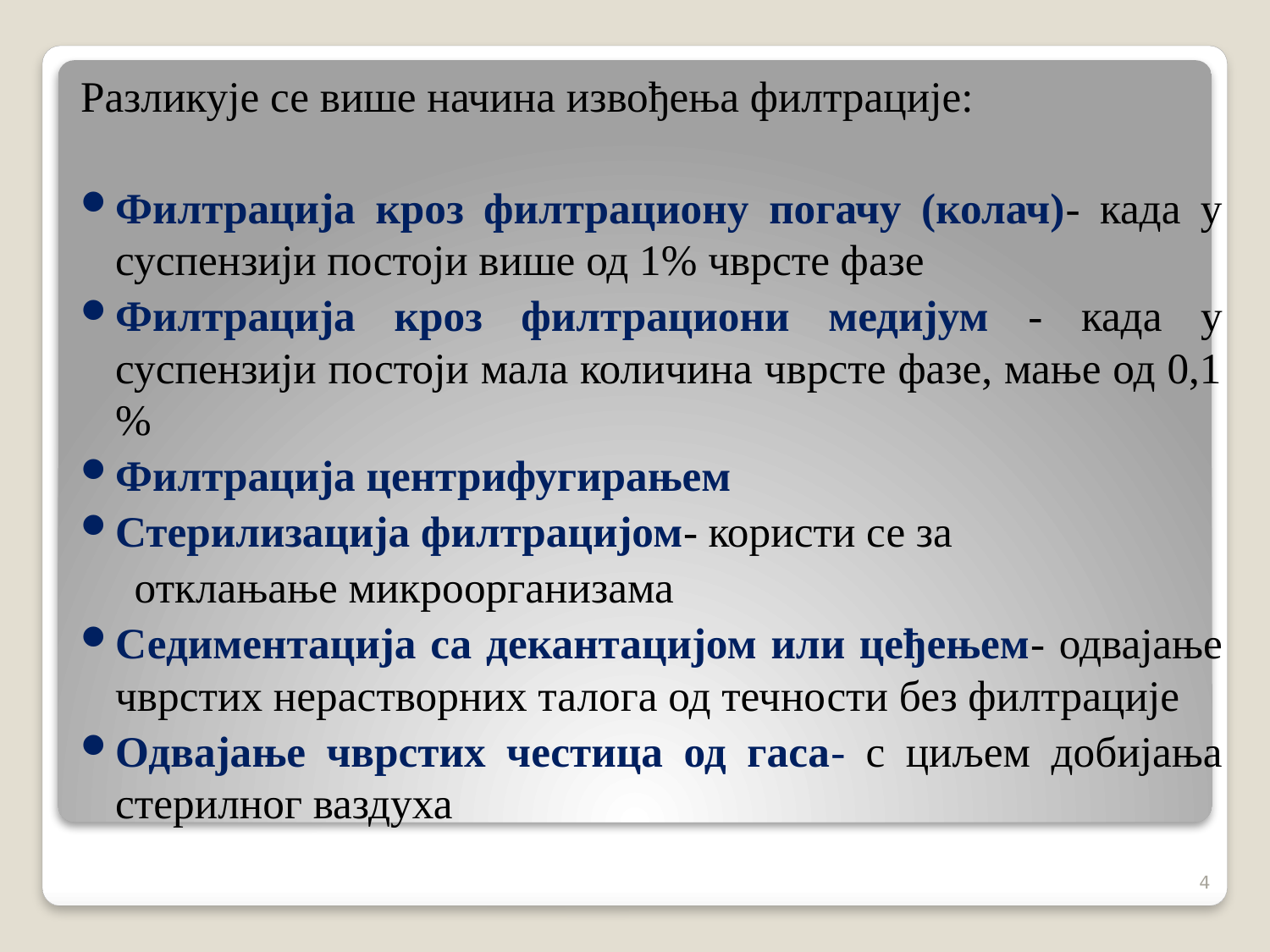

Разликује се више начина извођења филтрације:

Филтрација кроз филтрациону погачу (колач)- када у суспензији постоји више од 1% чврсте фазе
Филтрација кроз филтрациони медијум - када у суспензији постоји мала количина чврсте фазе, мање од 0,1 %
Филтрација центрифугирањем
Стерилизација филтрацијом- користи се за
     отклањање микроорганизама
Седиментација са декантацијом или цеђењем- одвајање чврстих нерастворних талога од течности без филтрације
Одвајање чврстих честица од гаса- с циљем добијања стерилног ваздуха

4